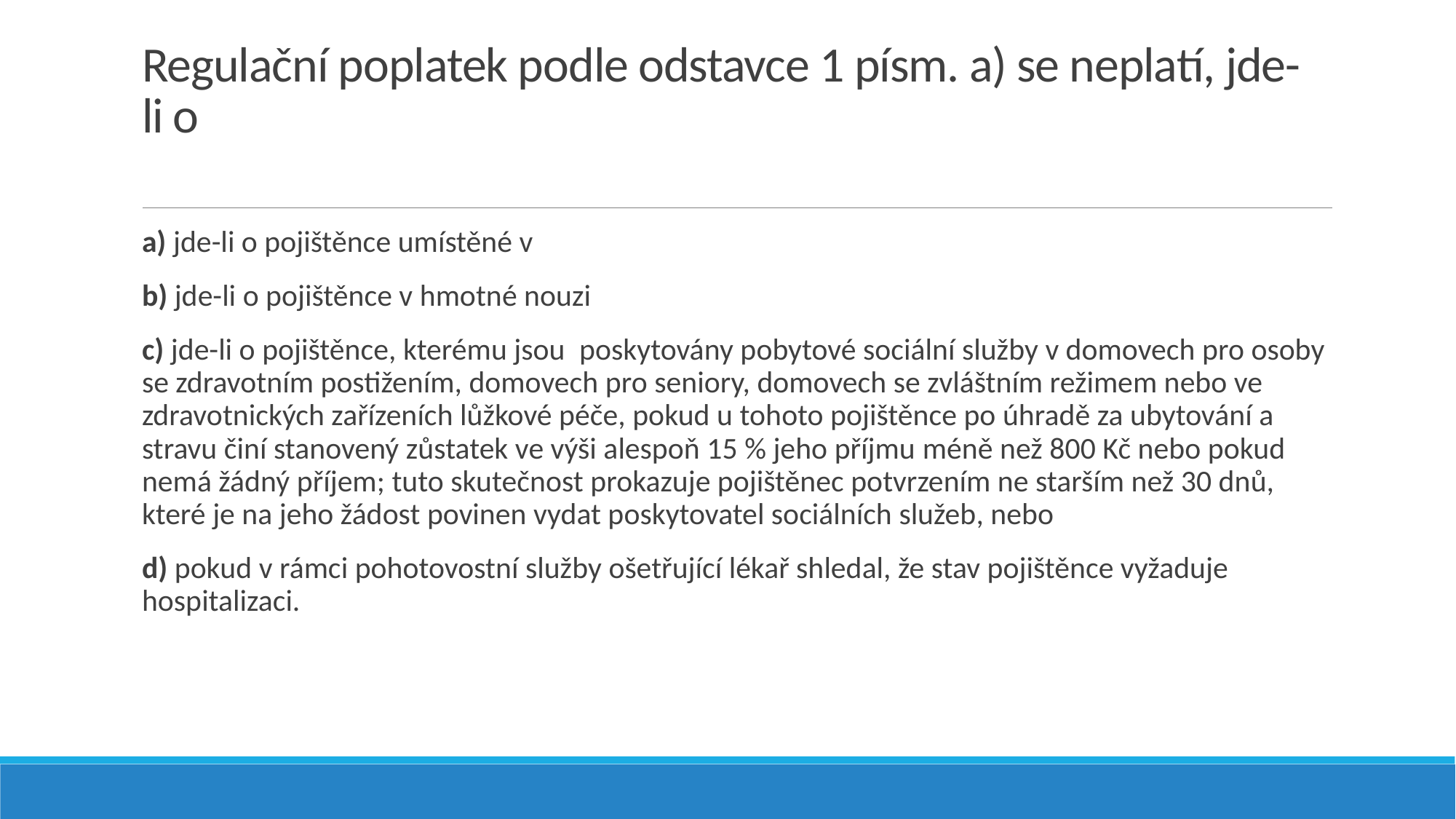

# Regulační poplatek podle odstavce 1 písm. a) se neplatí, jde-li o
a) jde-li o pojištěnce umístěné v
b) jde-li o pojištěnce v hmotné nouzi
c) jde-li o pojištěnce, kterému jsou  poskytovány pobytové sociální služby v domovech pro osoby se zdravotním postižením, domovech pro seniory, domovech se zvláštním režimem nebo ve zdravotnických zařízeních lůžkové péče, pokud u tohoto pojištěnce po úhradě za ubytování a stravu činí stanovený zůstatek ve výši alespoň 15 % jeho příjmu méně než 800 Kč nebo pokud nemá žádný příjem; tuto skutečnost prokazuje pojištěnec potvrzením ne starším než 30 dnů, které je na jeho žádost povinen vydat poskytovatel sociálních služeb, nebo
d) pokud v rámci pohotovostní služby ošetřující lékař shledal, že stav pojištěnce vyžaduje hospitalizaci.